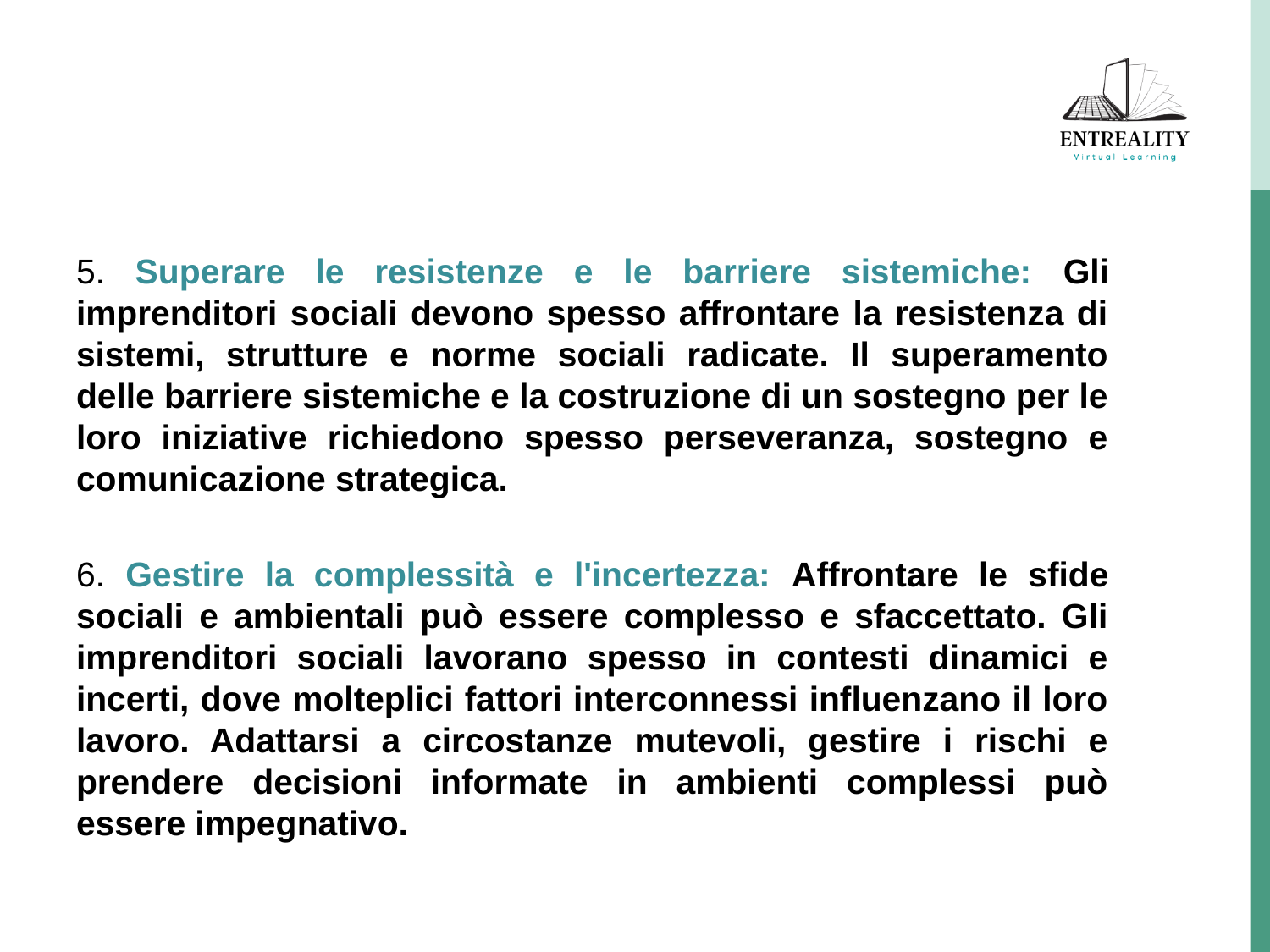

5. Superare le resistenze e le barriere sistemiche: Gli imprenditori sociali devono spesso affrontare la resistenza di sistemi, strutture e norme sociali radicate. Il superamento delle barriere sistemiche e la costruzione di un sostegno per le loro iniziative richiedono spesso perseveranza, sostegno e comunicazione strategica.

6. Gestire la complessità e l'incertezza: Affrontare le sfide sociali e ambientali può essere complesso e sfaccettato. Gli imprenditori sociali lavorano spesso in contesti dinamici e incerti, dove molteplici fattori interconnessi influenzano il loro lavoro. Adattarsi a circostanze mutevoli, gestire i rischi e prendere decisioni informate in ambienti complessi può essere impegnativo.